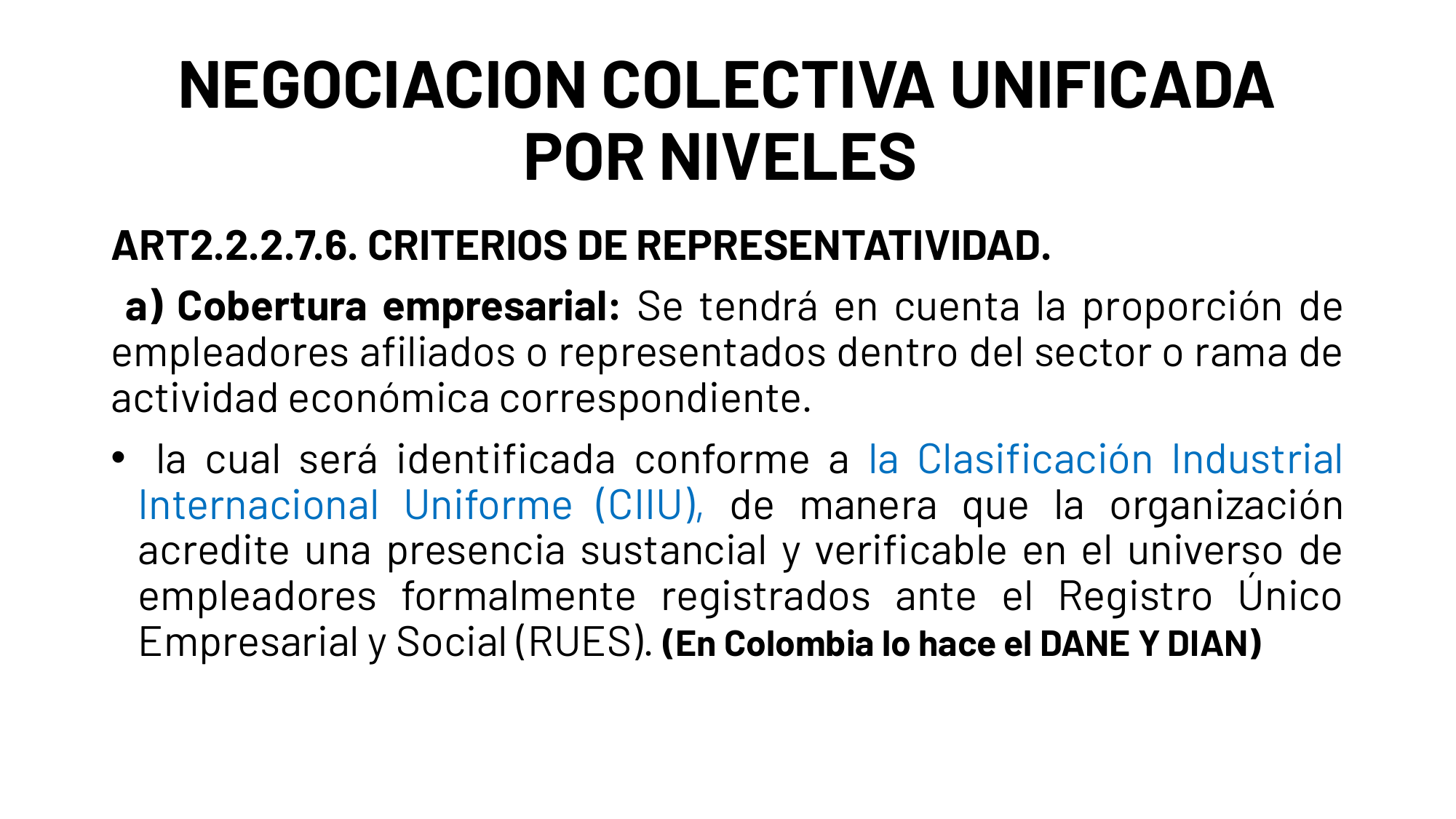

# NEGOCIACION COLECTIVA UNIFICADA POR NIVELES
ART2.2.2.7.6. CRITERIOS DE REPRESENTATIVIDAD.
 a) Cobertura empresarial: Se tendrá en cuenta la proporción de empleadores afiliados o representados dentro del sector o rama de actividad económica correspondiente.
 la cual será identificada conforme a la Clasificación Industrial Internacional Uniforme (CIIU), de manera que la organización acredite una presencia sustancial y verificable en el universo de empleadores formalmente registrados ante el Registro Único Empresarial y Social (RUES). (En Colombia lo hace el DANE Y DIAN)